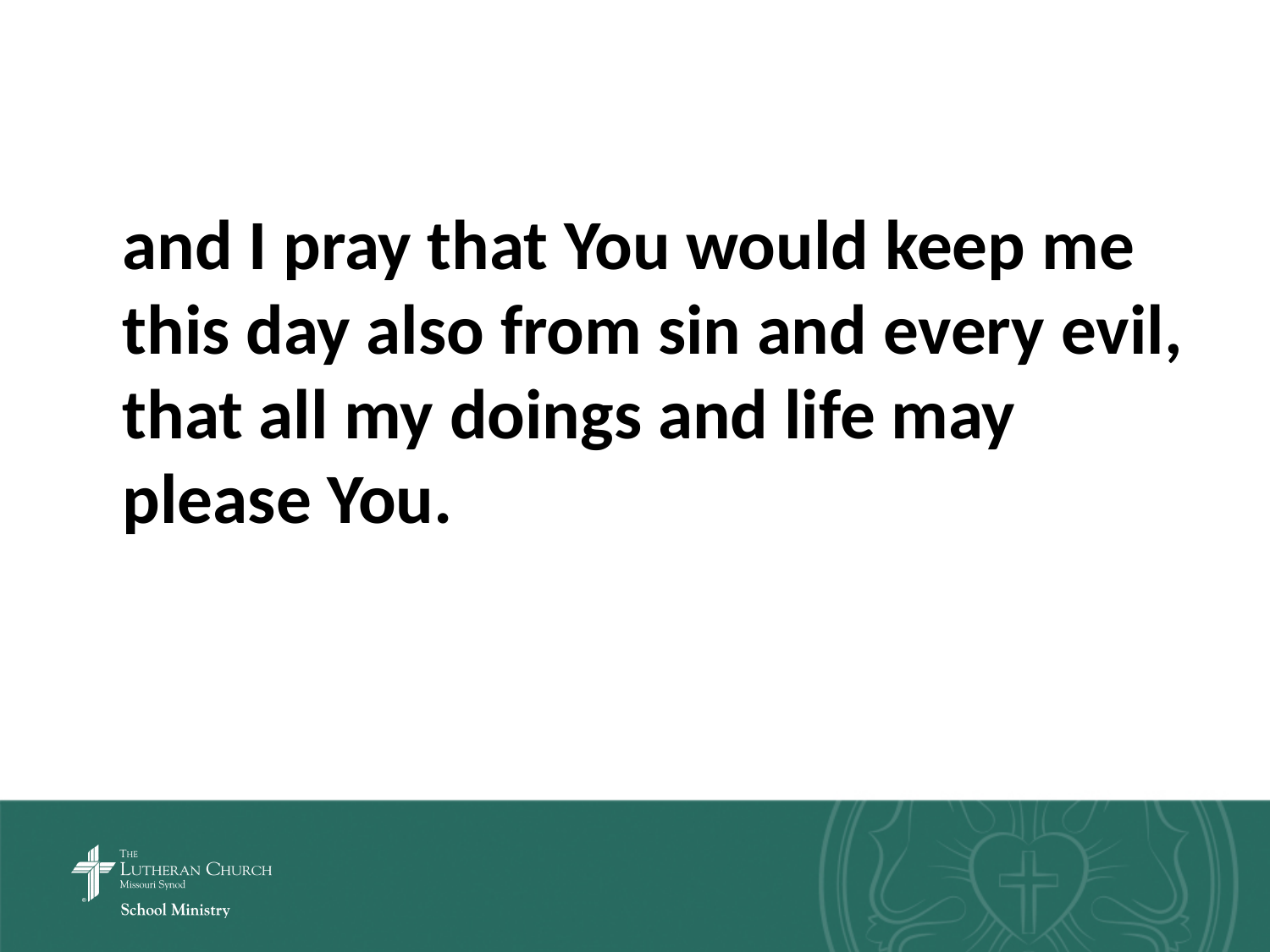

and I pray that You would keep me this day also from sin and every evil, that all my doings and life may please You.